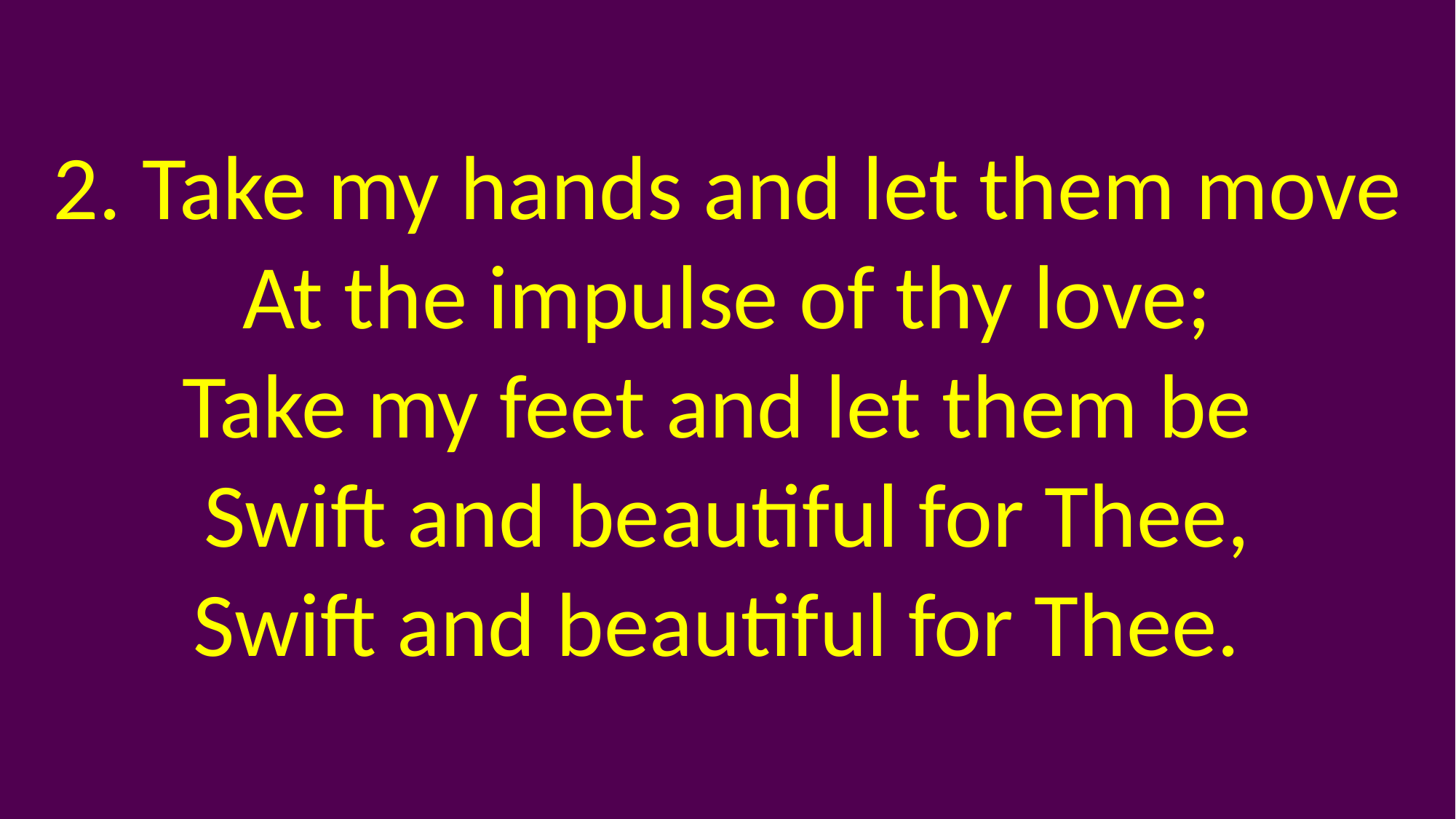

2. Take my hands and let them move
 At the impulse of thy love;
Take my feet and let them be
Swift and beautiful for Thee,
Swift and beautiful for Thee.